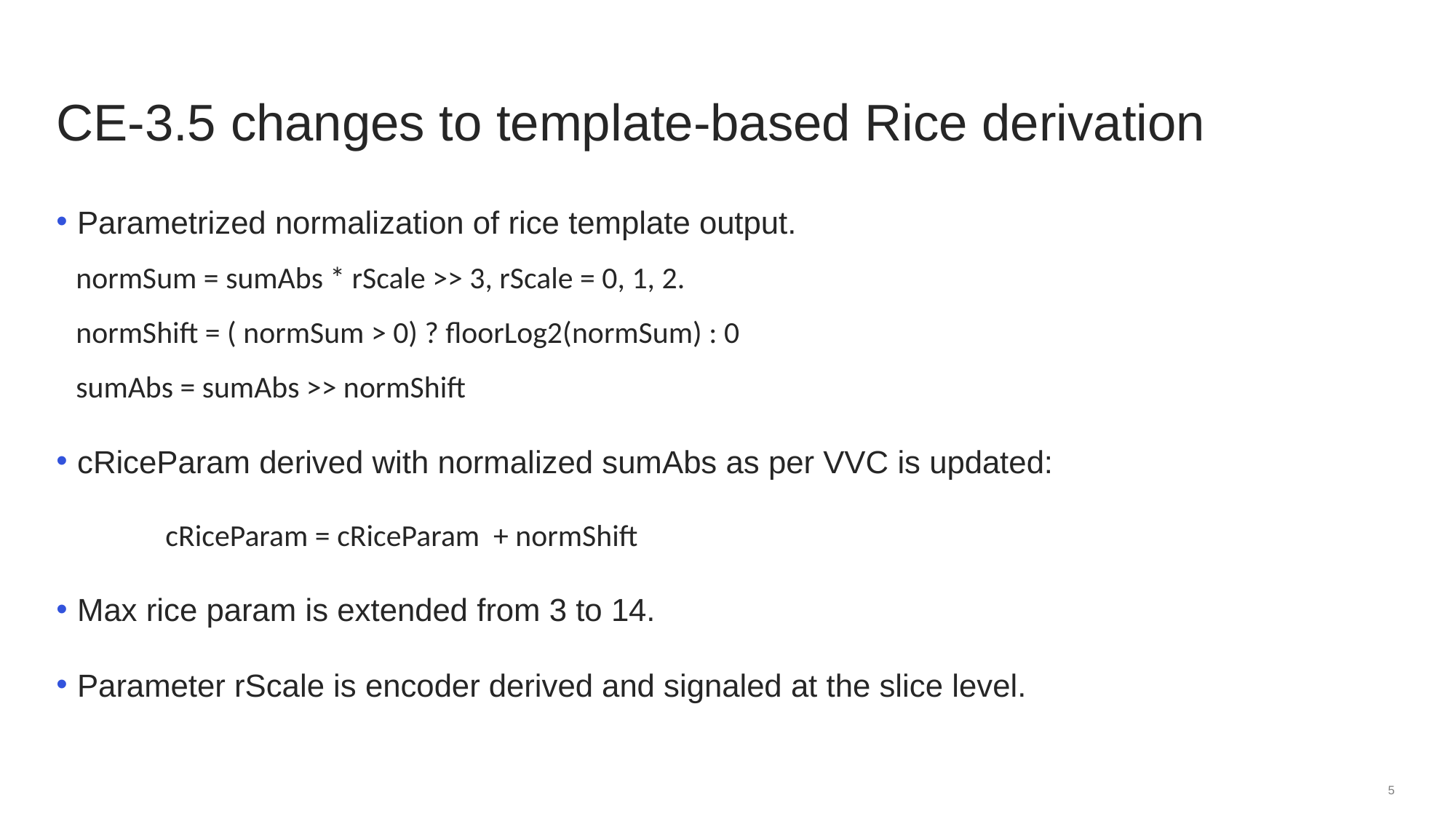

# CE-3.5 changes to template-based Rice derivation
Parametrized normalization of rice template output.
normSum = sumAbs * rScale >> 3, rScale = 0, 1, 2.
normShift = ( normSum > 0) ? floorLog2(normSum) : 0
sumAbs = sumAbs >> normShift
cRiceParam derived with normalized sumAbs as per VVC is updated:
	cRiceParam = cRiceParam  + normShift
Max rice param is extended from 3 to 14.
Parameter rScale is encoder derived and signaled at the slice level.